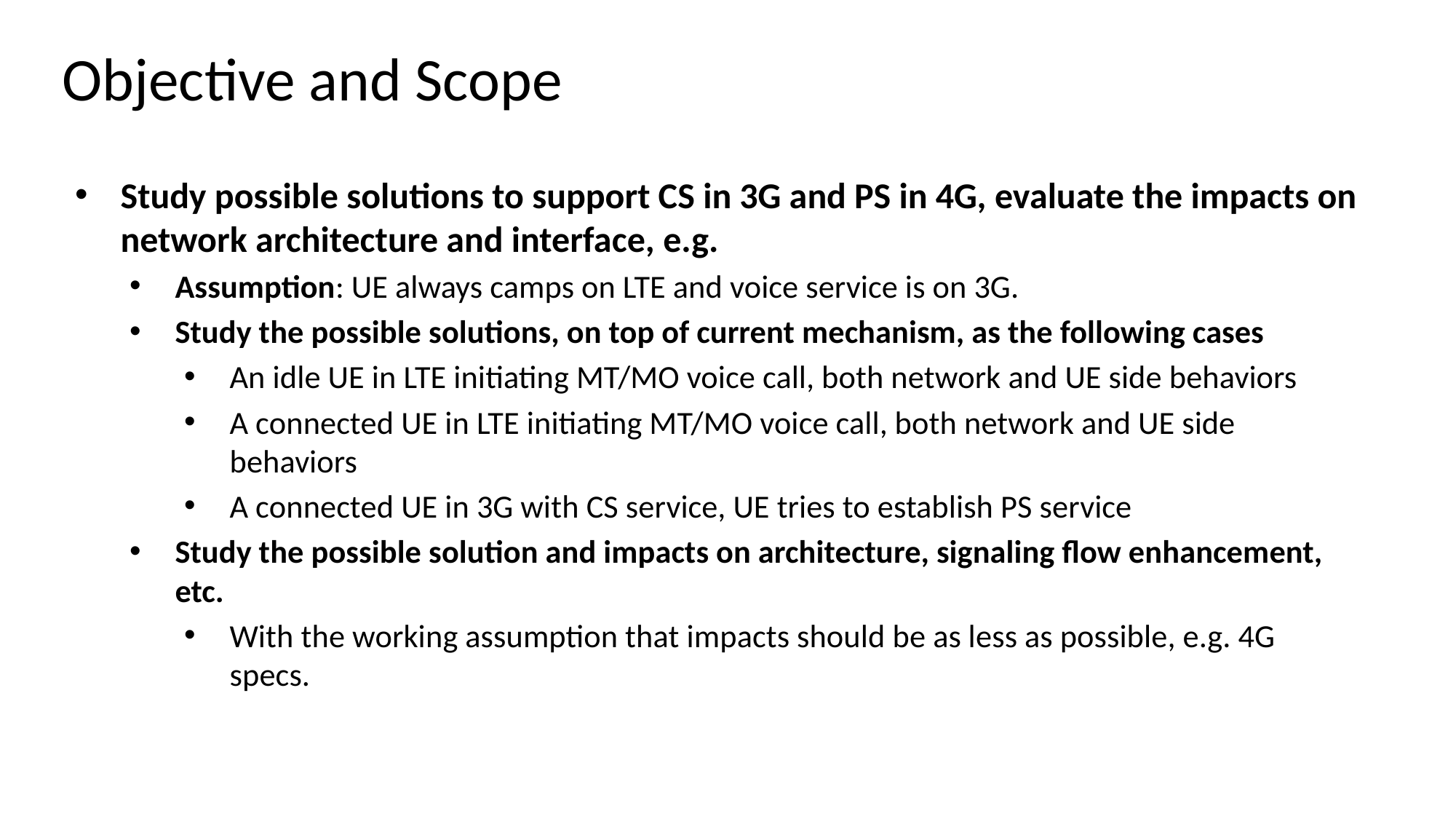

# Objective and Scope
Study possible solutions to support CS in 3G and PS in 4G, evaluate the impacts on network architecture and interface, e.g.
Assumption: UE always camps on LTE and voice service is on 3G.
Study the possible solutions, on top of current mechanism, as the following cases
An idle UE in LTE initiating MT/MO voice call, both network and UE side behaviors
A connected UE in LTE initiating MT/MO voice call, both network and UE side behaviors
A connected UE in 3G with CS service, UE tries to establish PS service
Study the possible solution and impacts on architecture, signaling flow enhancement, etc.
With the working assumption that impacts should be as less as possible, e.g. 4G specs.